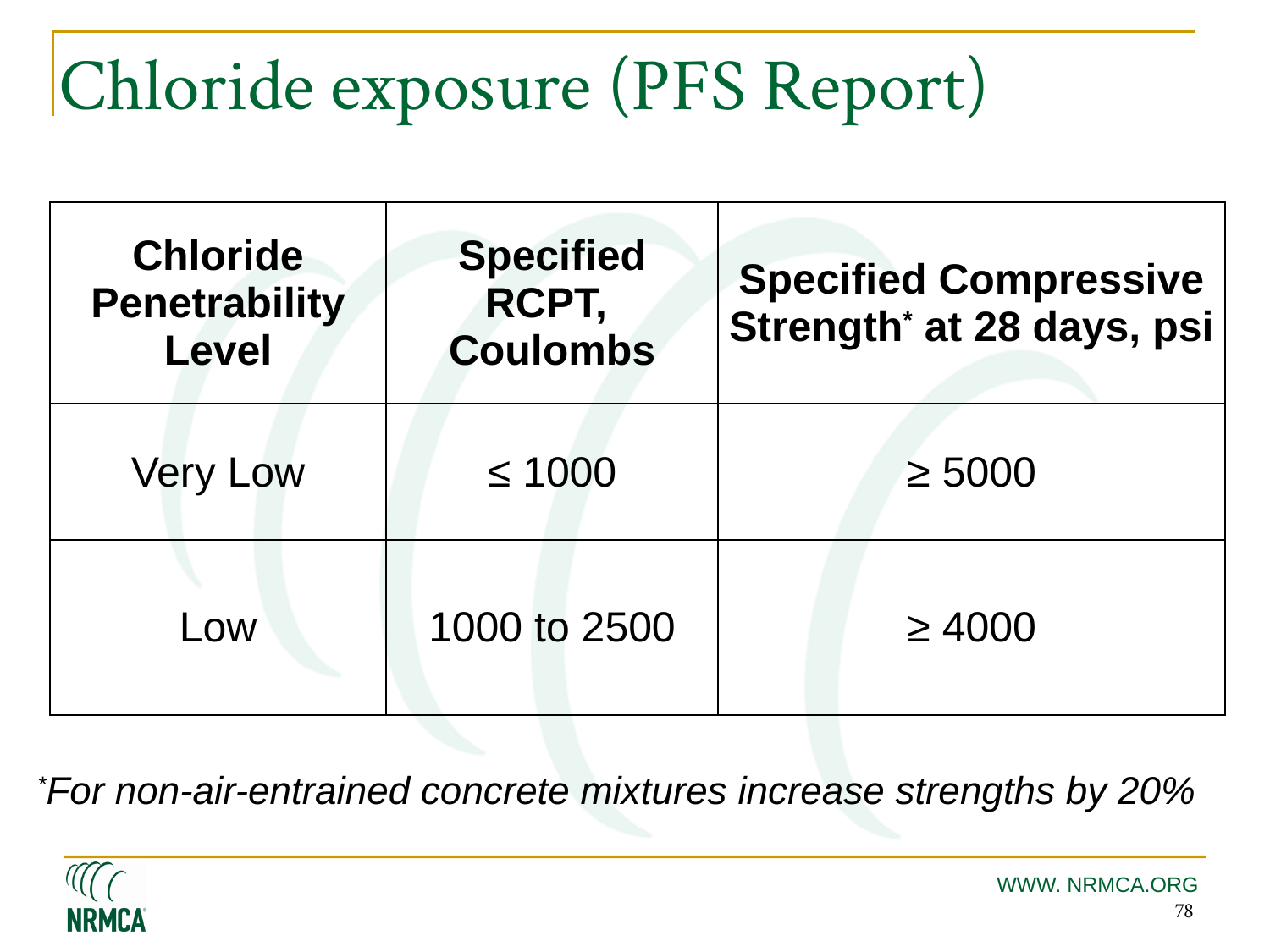

# Chloride exposure (PFS Report)
| Chloride Penetrability Level | Specified RCPT, Coulombs | Specified Compressive Strength\* at 28 days, psi |
| --- | --- | --- |
| Very Low | ≤ 1000 | ≥ 5000 |
| Low | 1000 to 2500 | ≥ 4000 |
*For non-air-entrained concrete mixtures increase strengths by 20%
78